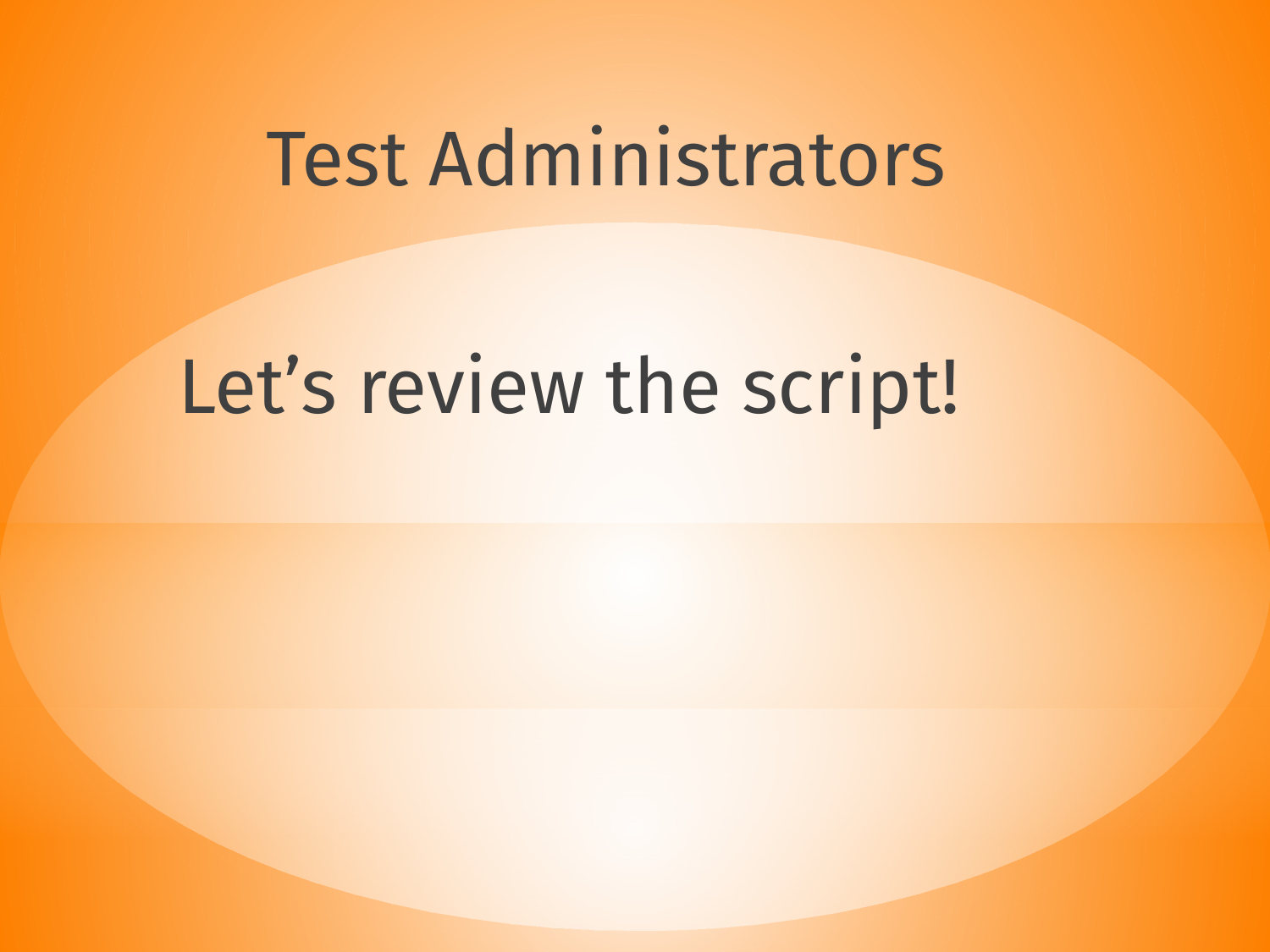

Test Administrators

Let’s review the script!
#